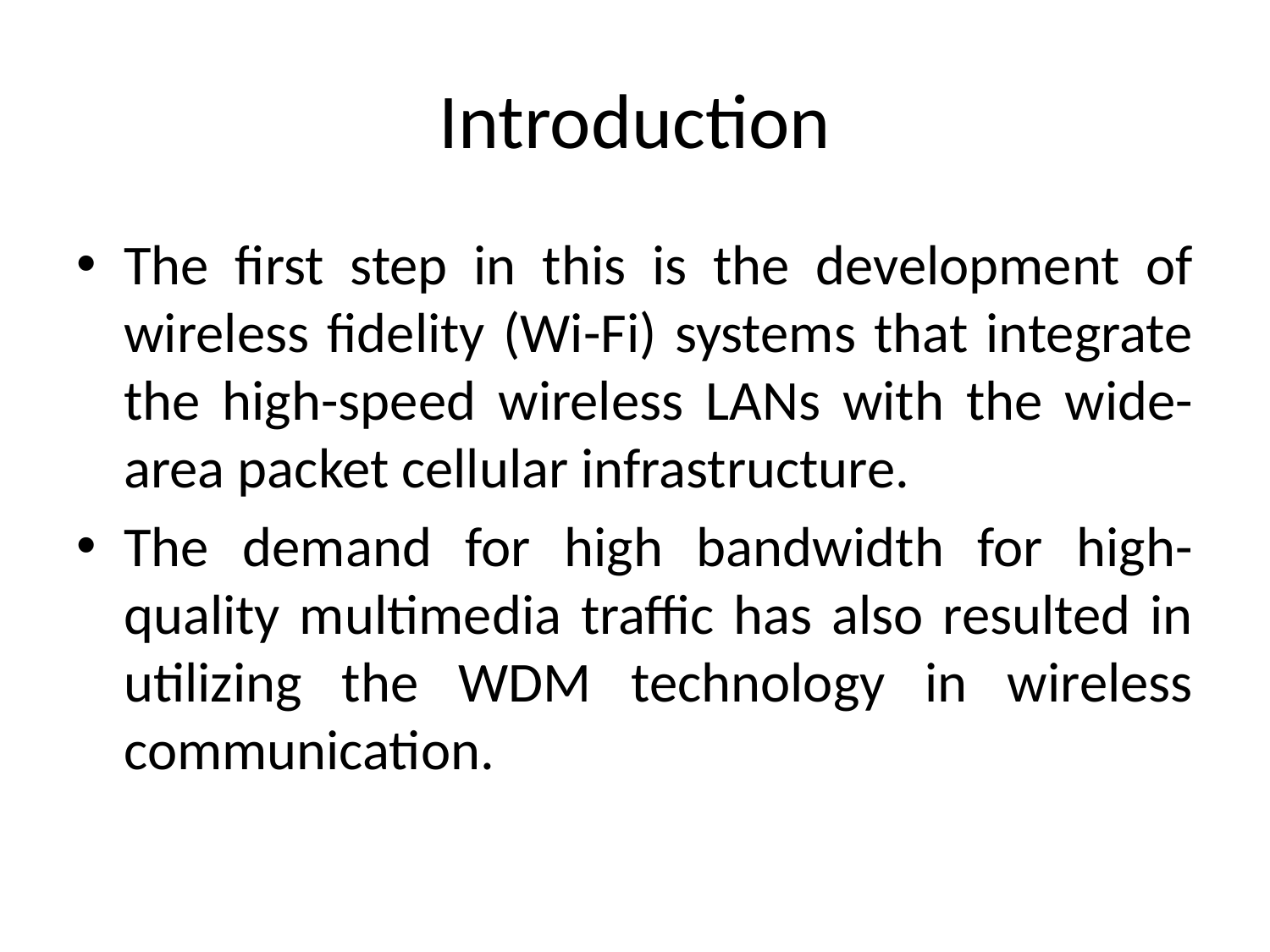

# Introduction
The first step in this is the development of wireless fidelity (Wi-Fi) systems that integrate the high-speed wireless LANs with the wide-area packet cellular infrastructure.
The demand for high bandwidth for high-quality multimedia traffic has also resulted in utilizing the WDM technology in wireless communication.